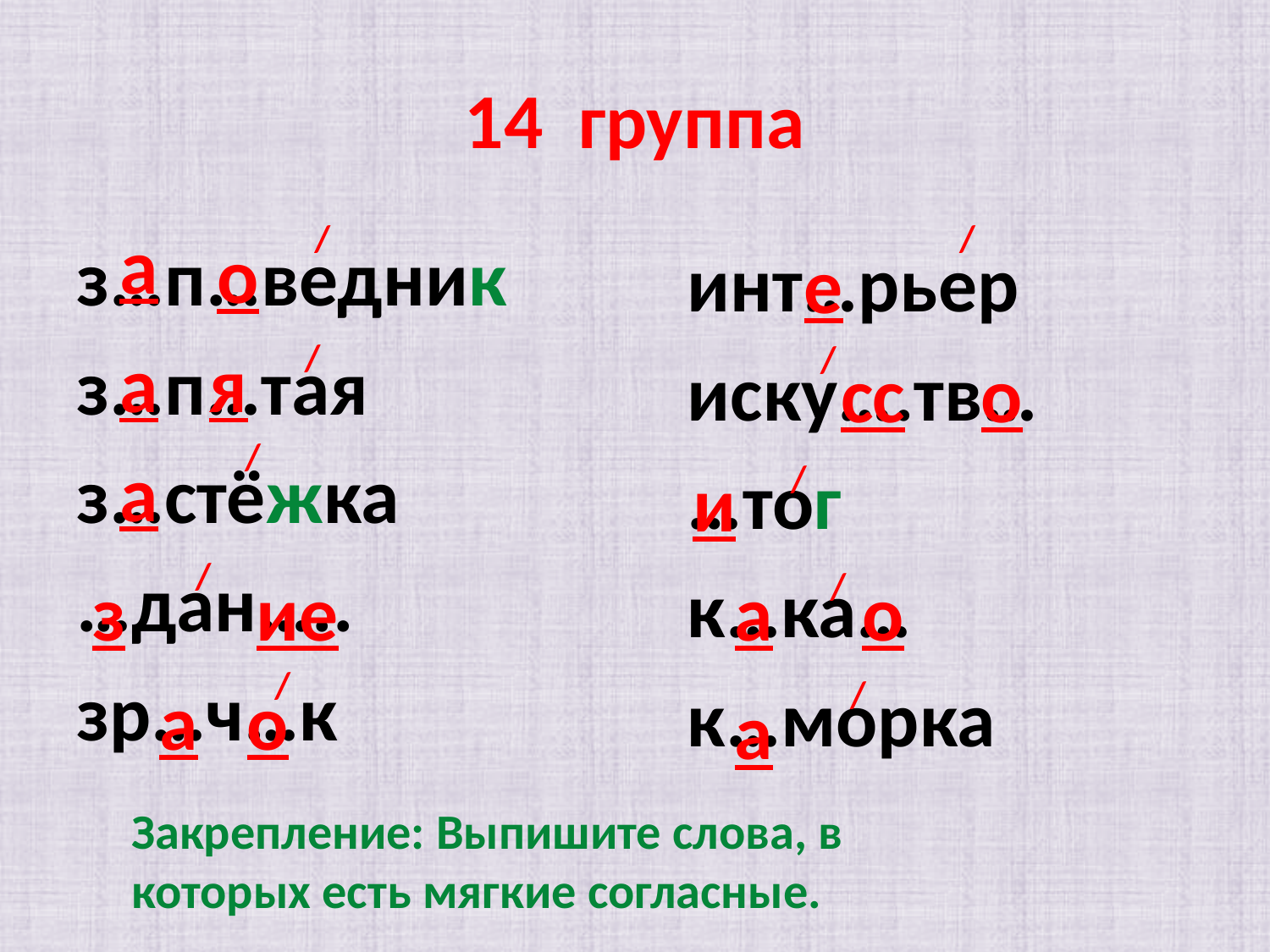

# 14  группа
/
/
а
з…п…ведник
з…п…тая
з…стёжка
…дан…..
зр…ч…к

о
инт…рьер
иску….тв…
…тог
к…ка…
к…морка

е
/
/
а
я
сс
о
/
а
/
и
/
/
з
ие
а
о
/
/
а
о
а
Закрепление: Выпишите слова, в которых есть мягкие согласные.